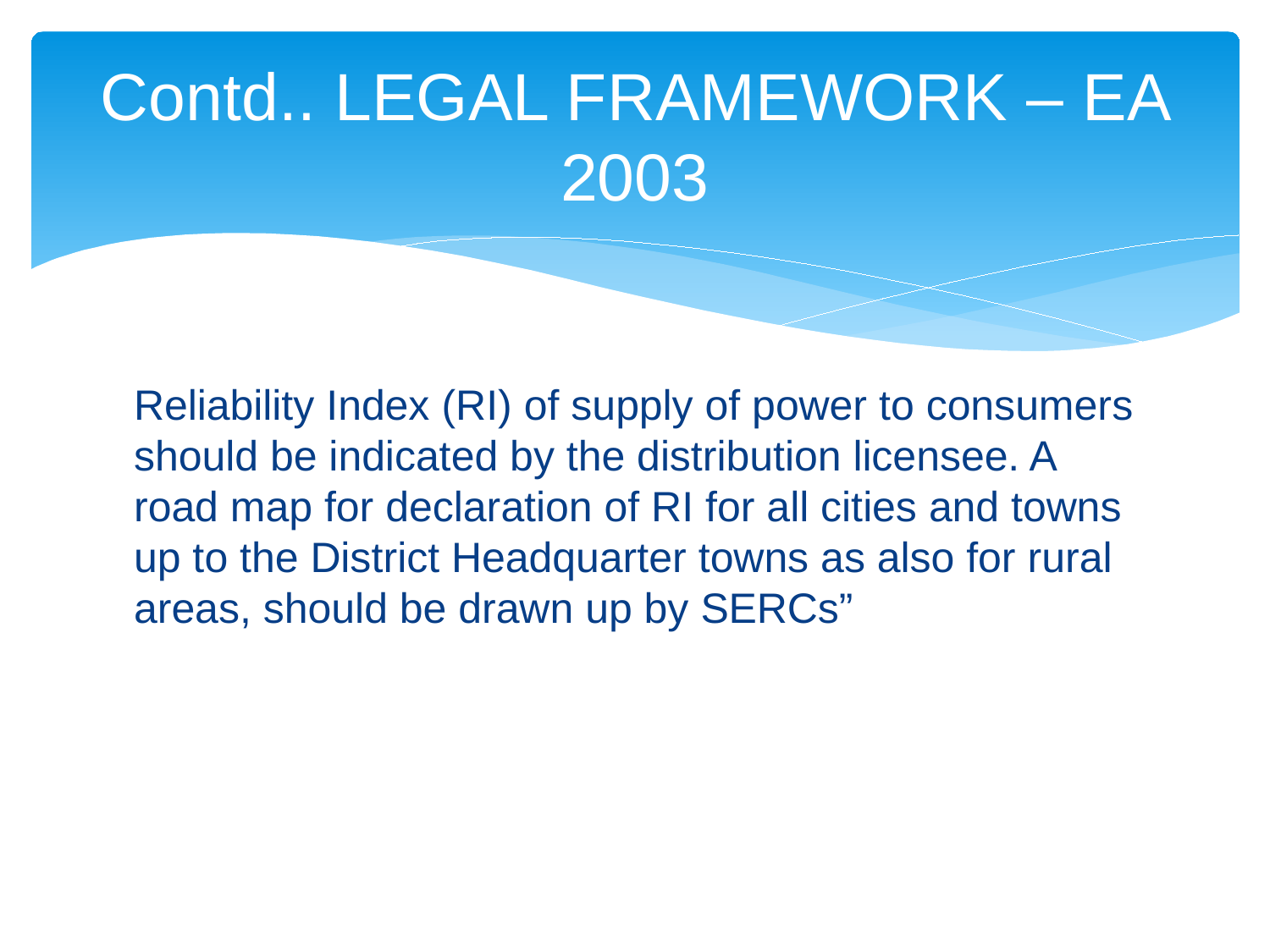

# Contd.. LEGAL FRAMEWORK – EA 2003
Reliability Index (RI) of supply of power to consumers should be indicated by the distribution licensee. A road map for declaration of RI for all cities and towns up to the District Headquarter towns as also for rural areas, should be drawn up by SERCs”